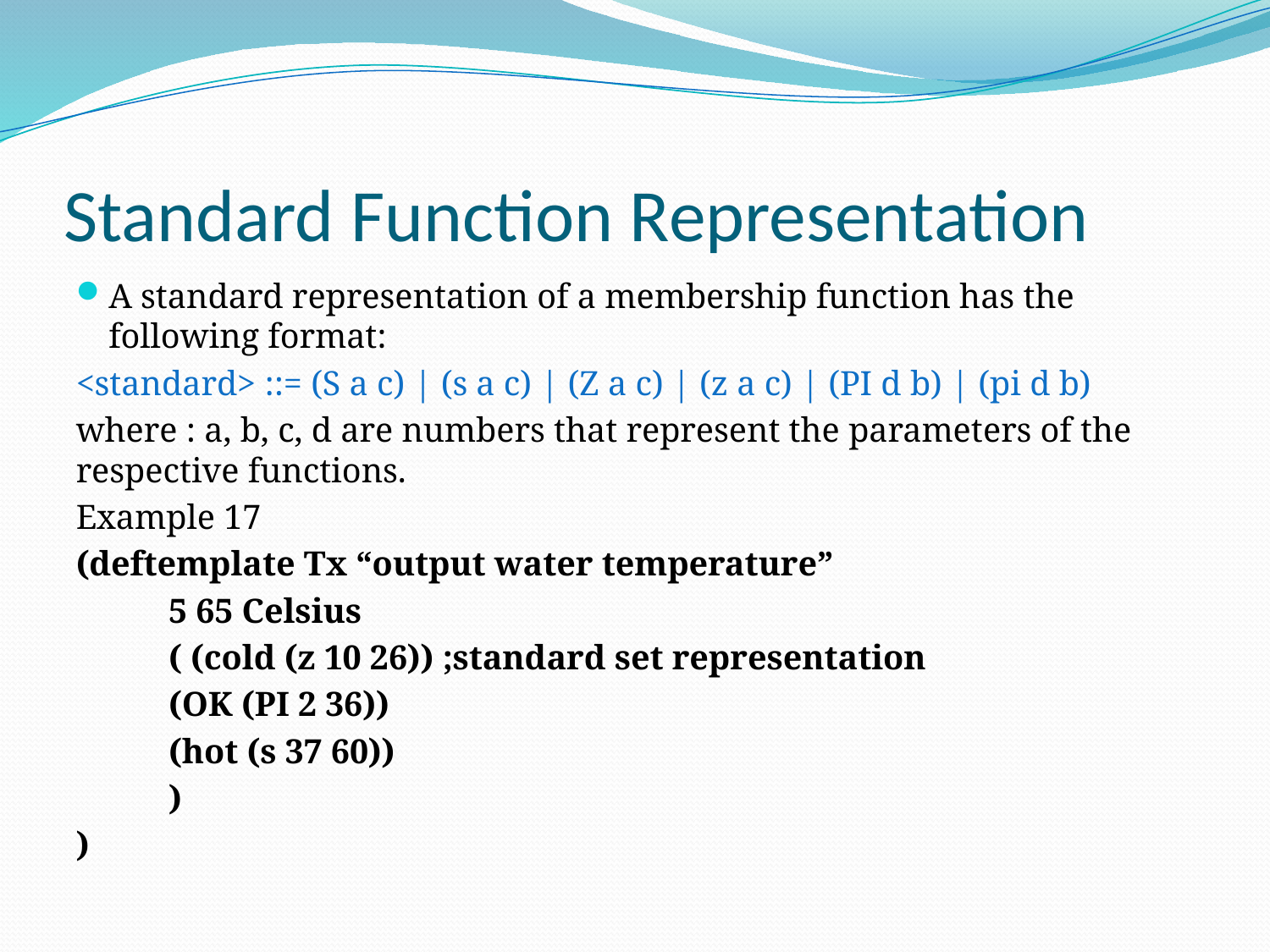

# Standard Function Representation
A standard representation of a membership function has the following format:
<standard> ::= (S a c) | (s a c) | (Z a c) | (z a c) | (PI d b) | (pi d b)
where : a, b, c, d are numbers that represent the parameters of the respective functions.
Example 17
(deftemplate Tx “output water temperature”
	5 65 Celsius
	( (cold (z 10 26)) ;standard set representation
	(OK (PI 2 36))
	(hot (s 37 60))
	)
)